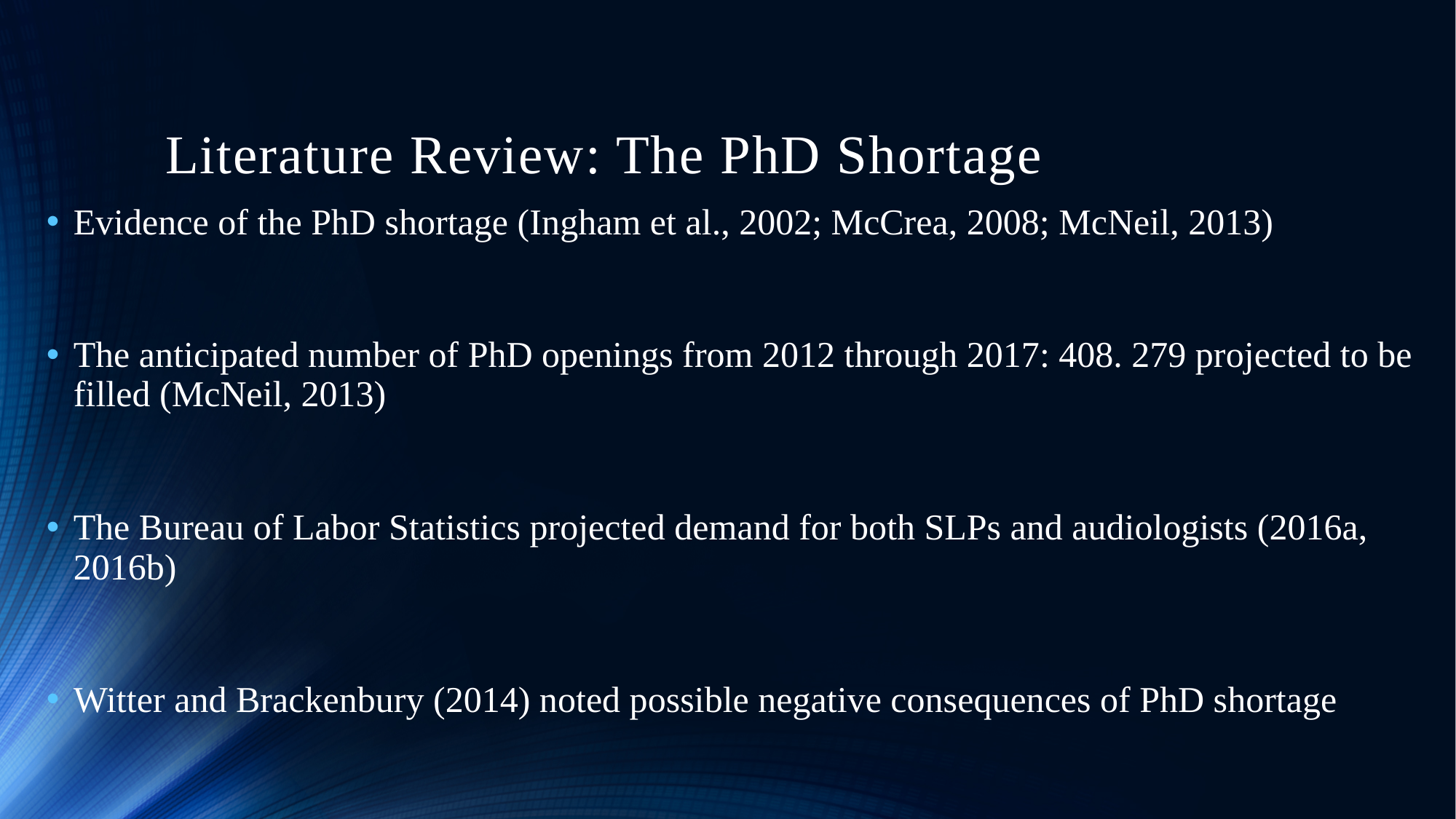

# Literature Review: The PhD Shortage
Evidence of the PhD shortage (Ingham et al., 2002; McCrea, 2008; McNeil, 2013)

The anticipated number of PhD openings from 2012 through 2017: 408. 279 projected to be filled (McNeil, 2013)

The Bureau of Labor Statistics projected demand for both SLPs and audiologists (2016a, 2016b)

Witter and Brackenbury (2014) noted possible negative consequences of PhD shortage